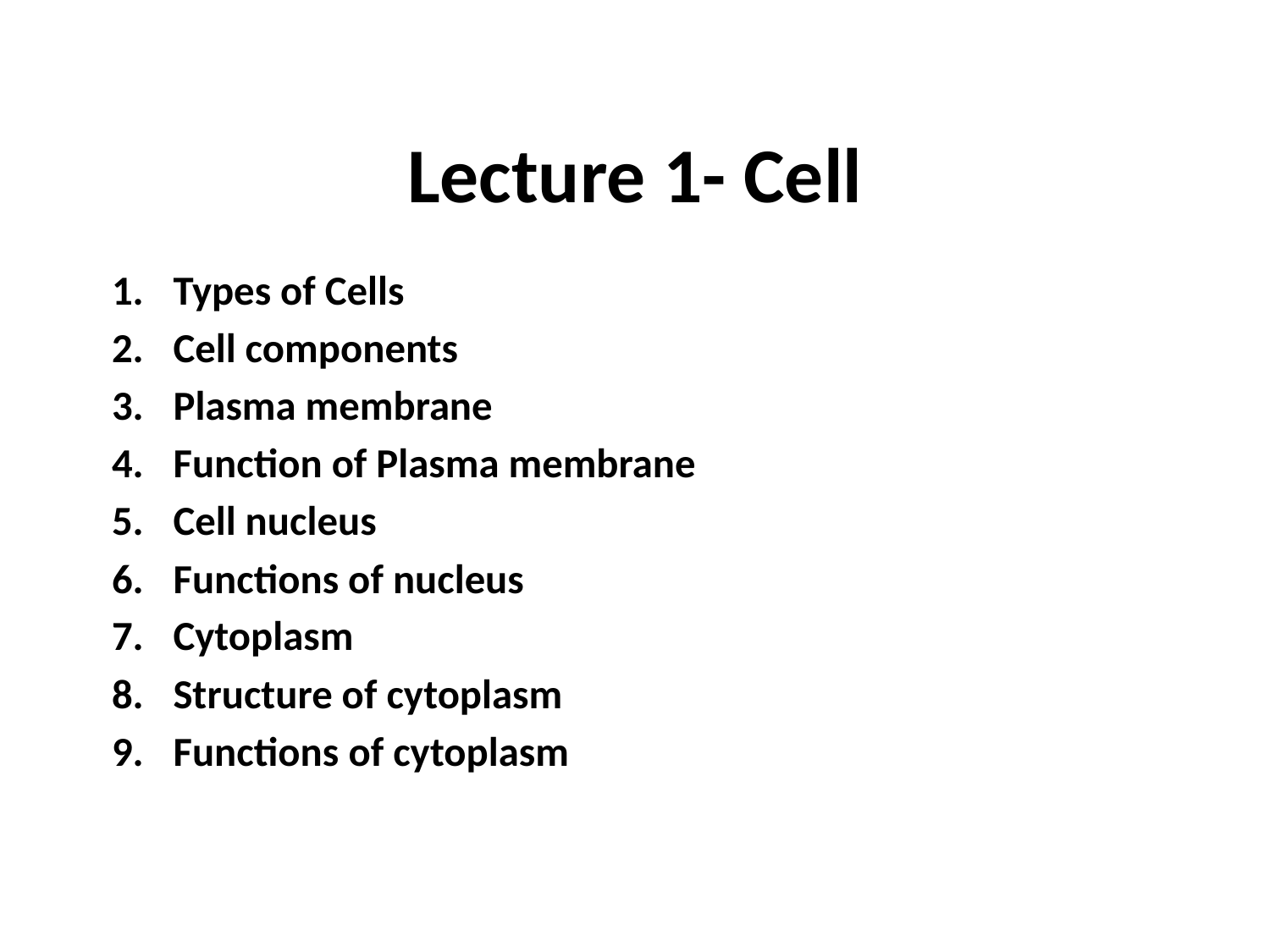

# Lecture 1- Cell
Types of Cells
Cell components
Plasma membrane
Function of Plasma membrane
Cell nucleus
Functions of nucleus
Cytoplasm
Structure of cytoplasm
Functions of cytoplasm